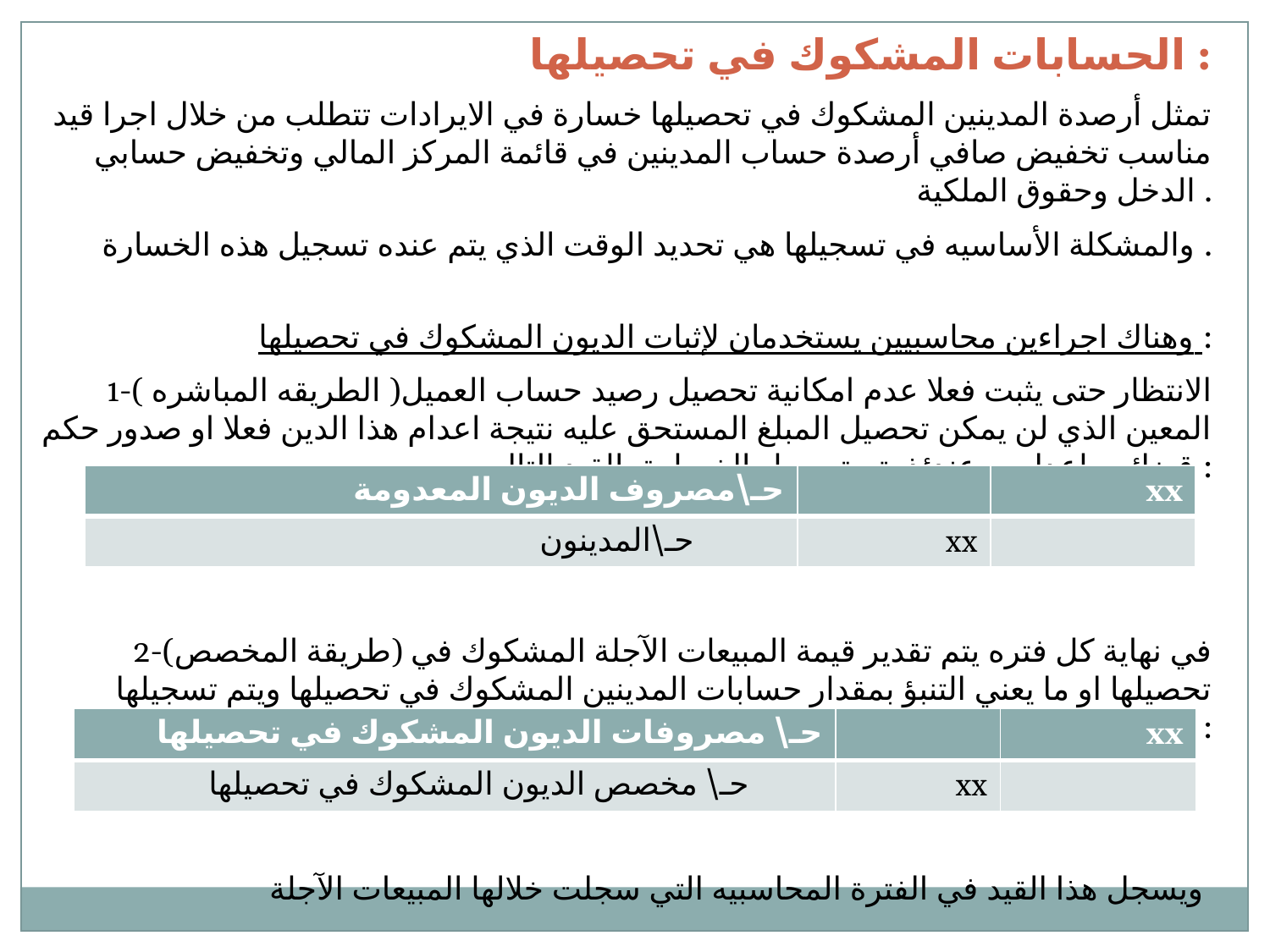

الحسابات المشكوك في تحصيلها :
تمثل أرصدة المدينين المشكوك في تحصيلها خسارة في الايرادات تتطلب من خلال اجرا قيد مناسب تخفيض صافي أرصدة حساب المدينين في قائمة المركز المالي وتخفيض حسابي الدخل وحقوق الملكية .
والمشكلة الأساسيه في تسجيلها هي تحديد الوقت الذي يتم عنده تسجيل هذه الخسارة .
وهناك اجراءين محاسبيين يستخدمان لإثبات الديون المشكوك في تحصيلها :
1-( الطريقه المباشره )الانتظار حتى يثبت فعلا عدم امكانية تحصيل رصيد حساب العميل المعين الذي لن يمكن تحصيل المبلغ المستحق عليه نتيجة اعدام هذا الدين فعلا او صدور حكم قضائي بإعدامه وعندئذ يتم تسجيل الخسارة بالقيد التالي :

2-(طريقة المخصص) في نهاية كل فتره يتم تقدير قيمة المبيعات الآجلة المشكوك في تحصيلها او ما يعني التنبؤ بمقدار حسابات المدينين المشكوك في تحصيلها ويتم تسجيلها بالقيد التالي :

ويسجل هذا القيد في الفترة المحاسبيه التي سجلت خلالها المبيعات الآجلة
| حـ\مصروف الديون المعدومة |  | xx |
| --- | --- | --- |
| حـ\المدينون | xx |  |
| حـ\ مصروفات الديون المشكوك في تحصيلها |  | xx |
| --- | --- | --- |
| حـ\ مخصص الديون المشكوك في تحصيلها | xx |  |